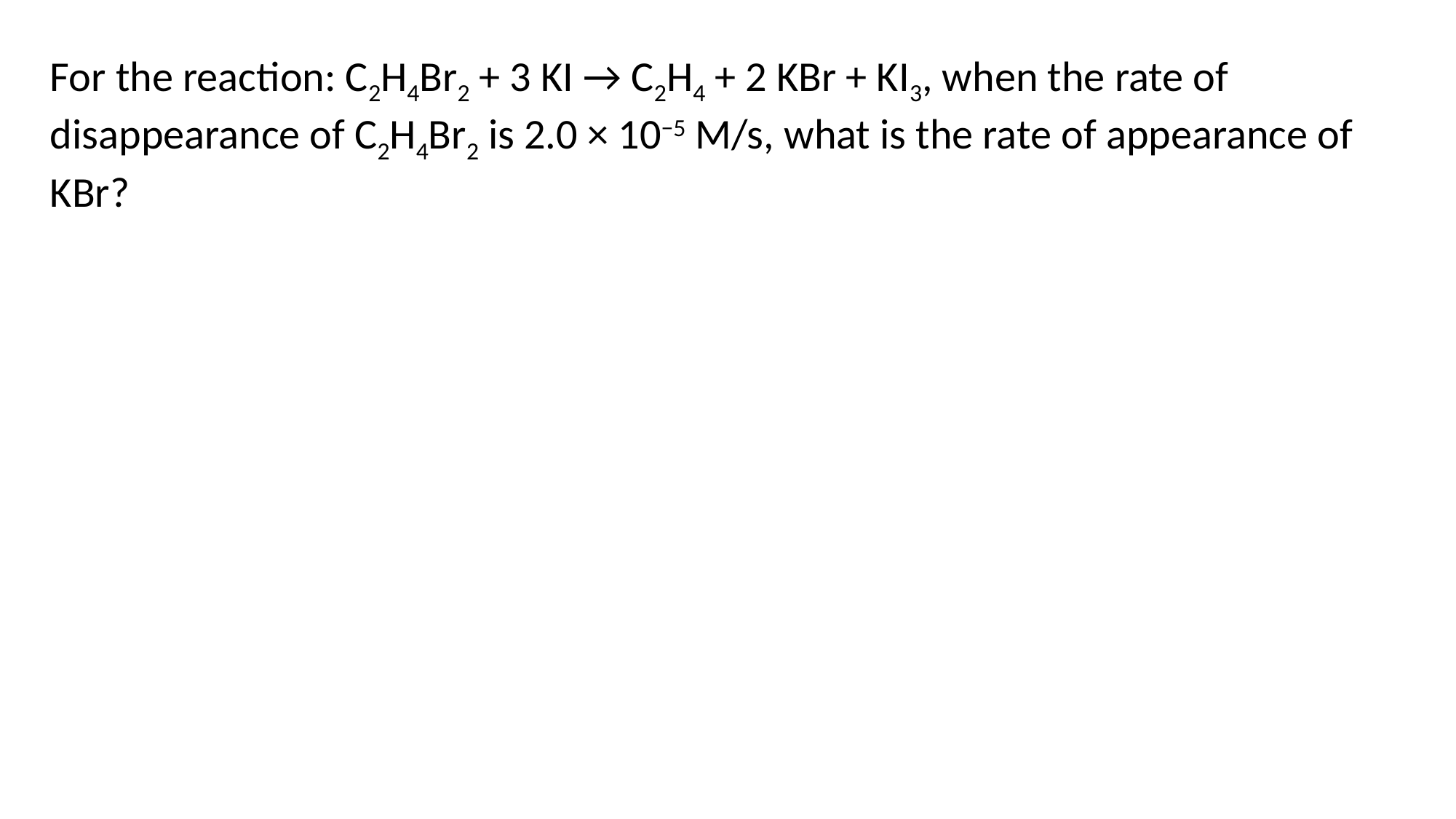

For the reaction: C2H4Br2 + 3 KI → C2H4 + 2 KBr + KI3, when the rate of disappearance of C2H4Br2 is 2.0 × 10−5 M/s, what is the rate of appearance of KBr?